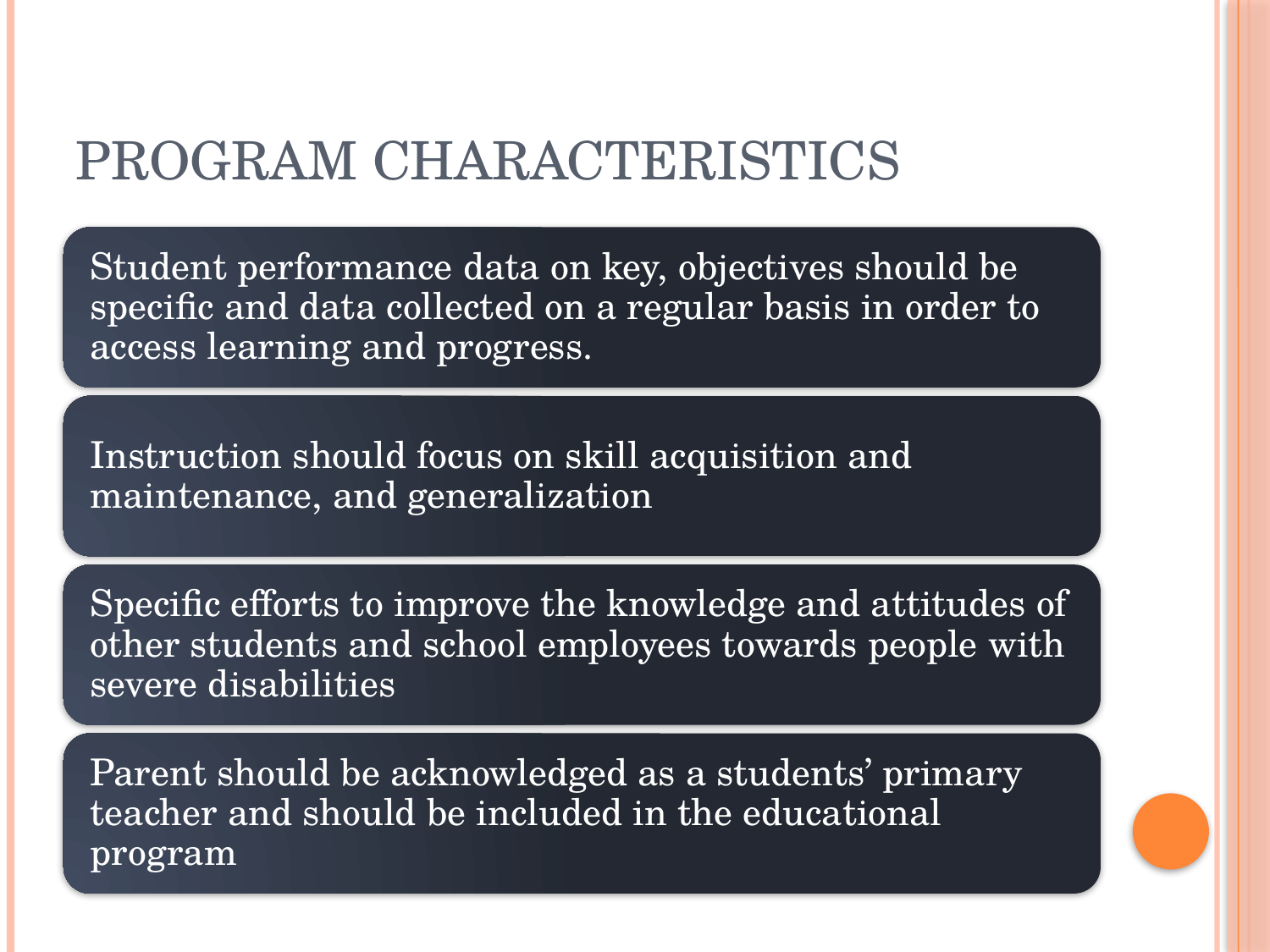

# Program Characteristics
Student performance data on key, objectives should be specific and data collected on a regular basis in order to access learning and progress.
Instruction should focus on skill acquisition and maintenance, and generalization
Specific efforts to improve the knowledge and attitudes of other students and school employees towards people with severe disabilities
Parent should be acknowledged as a students’ primary teacher and should be included in the educational program